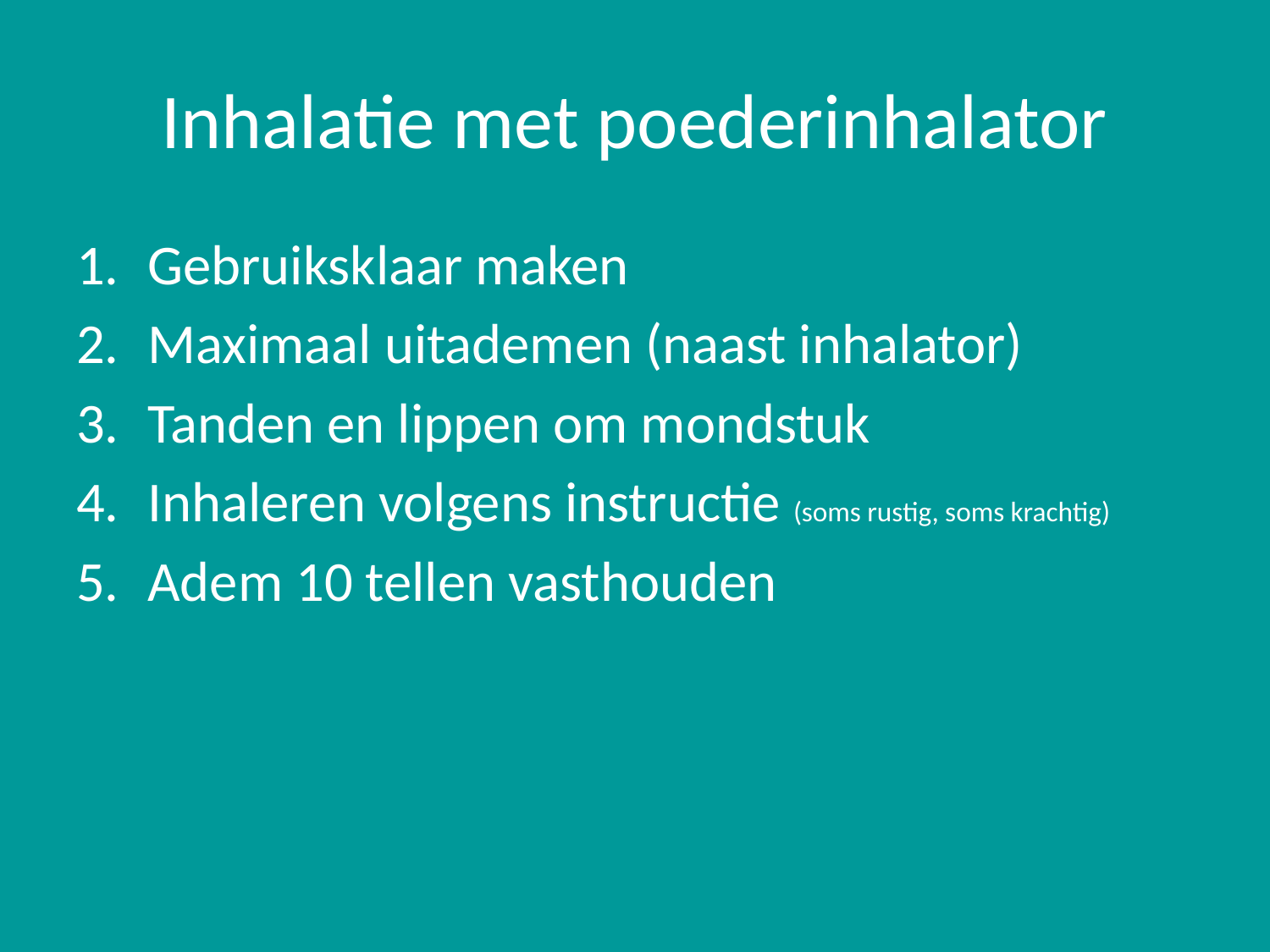

# Inhalatie met poederinhalator
Gebruiksklaar maken
Maximaal uitademen (naast inhalator)
Tanden en lippen om mondstuk
Inhaleren volgens instructie (soms rustig, soms krachtig)
Adem 10 tellen vasthouden